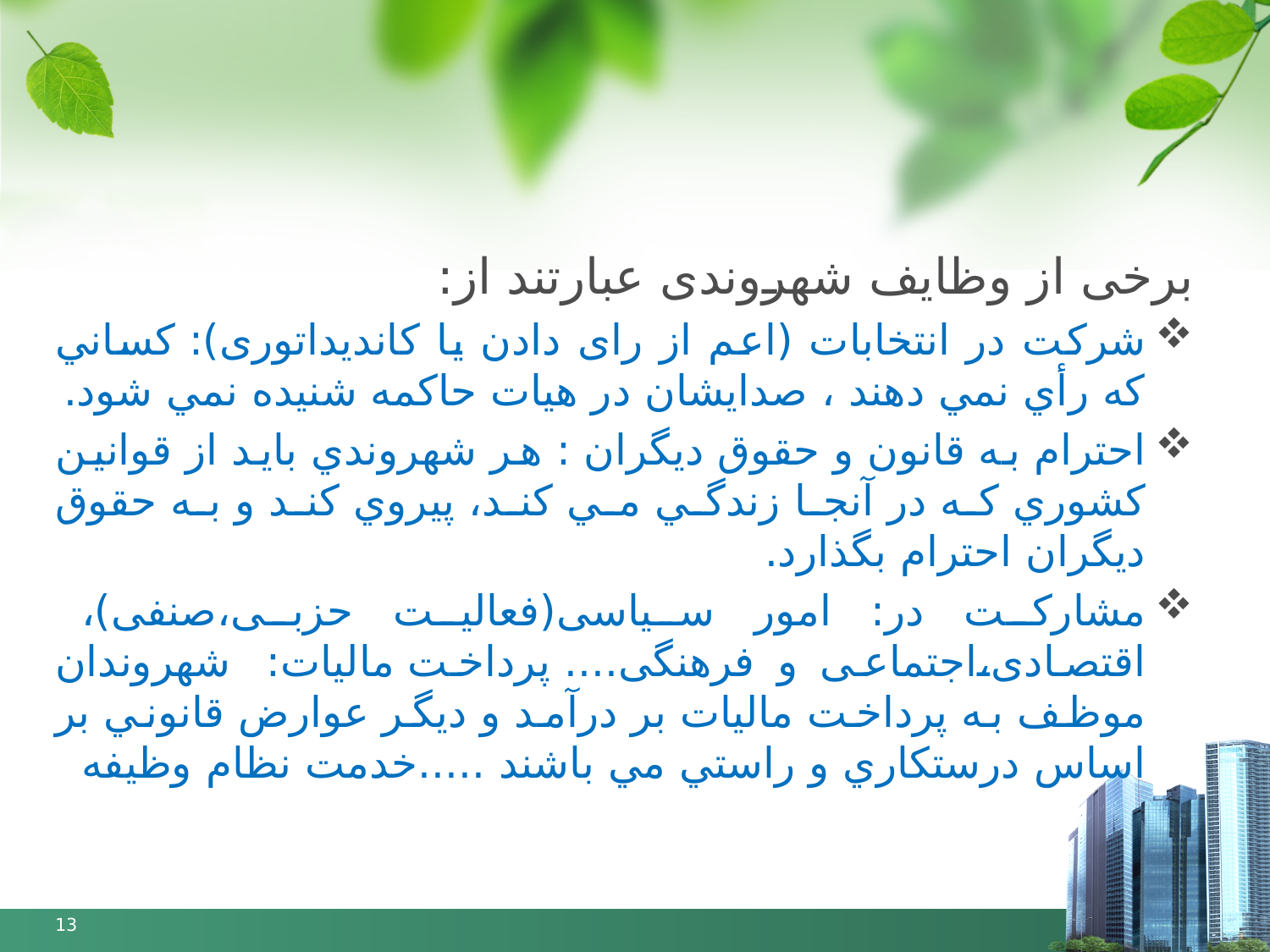

برخی از وظایف شهروندی عبارتند از:
شرکت در انتخابات (اعم از رای دادن یا کاندیداتوری): كساني كه رأي نمي دهند ، صدايشان در هیات حاکمه شنيده نمي شود.
احترام به قانون و حقوق ديگران : هر شهروندي بايد از قوانين كشوري كه در آنجا زندگي مي كند، پيروي كند و به حقوق ديگران احترام بگذارد.
مشارکت در: امور سیاسی(فعالیت حزبی،صنفی)، اقتصادی،اجتماعی و فرهنگی.... پرداخت ماليات:  شهروندان موظف به پرداخت ماليات بر درآمد و ديگر عوارض قانوني بر اساس درستكاري و راستي مي باشند .....خدمت نظام وظيفه

13